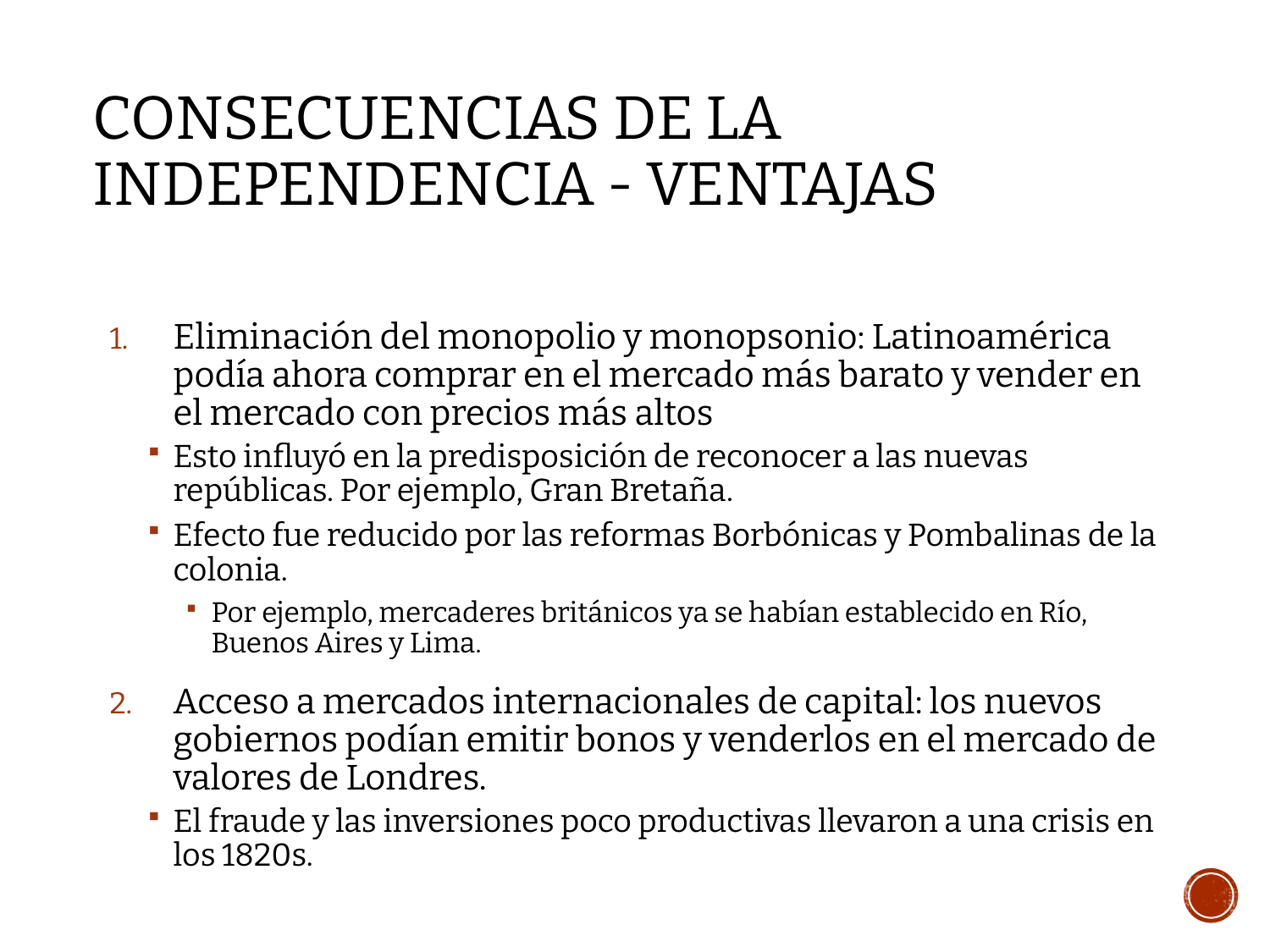

# CONSECUENCIAS DE LA INDEPENDENCIA - Ventajas
Eliminación del monopolio y monopsonio: Latinoamérica podía ahora comprar en el mercado más barato y vender en el mercado con precios más altos
Esto influyó en la predisposición de reconocer a las nuevas repúblicas. Por ejemplo, Gran Bretaña.
Efecto fue reducido por las reformas Borbónicas y Pombalinas de la colonia.
Por ejemplo, mercaderes británicos ya se habían establecido en Río, Buenos Aires y Lima.
Acceso a mercados internacionales de capital: los nuevos gobiernos podían emitir bonos y venderlos en el mercado de valores de Londres.
El fraude y las inversiones poco productivas llevaron a una crisis en los 1820s.